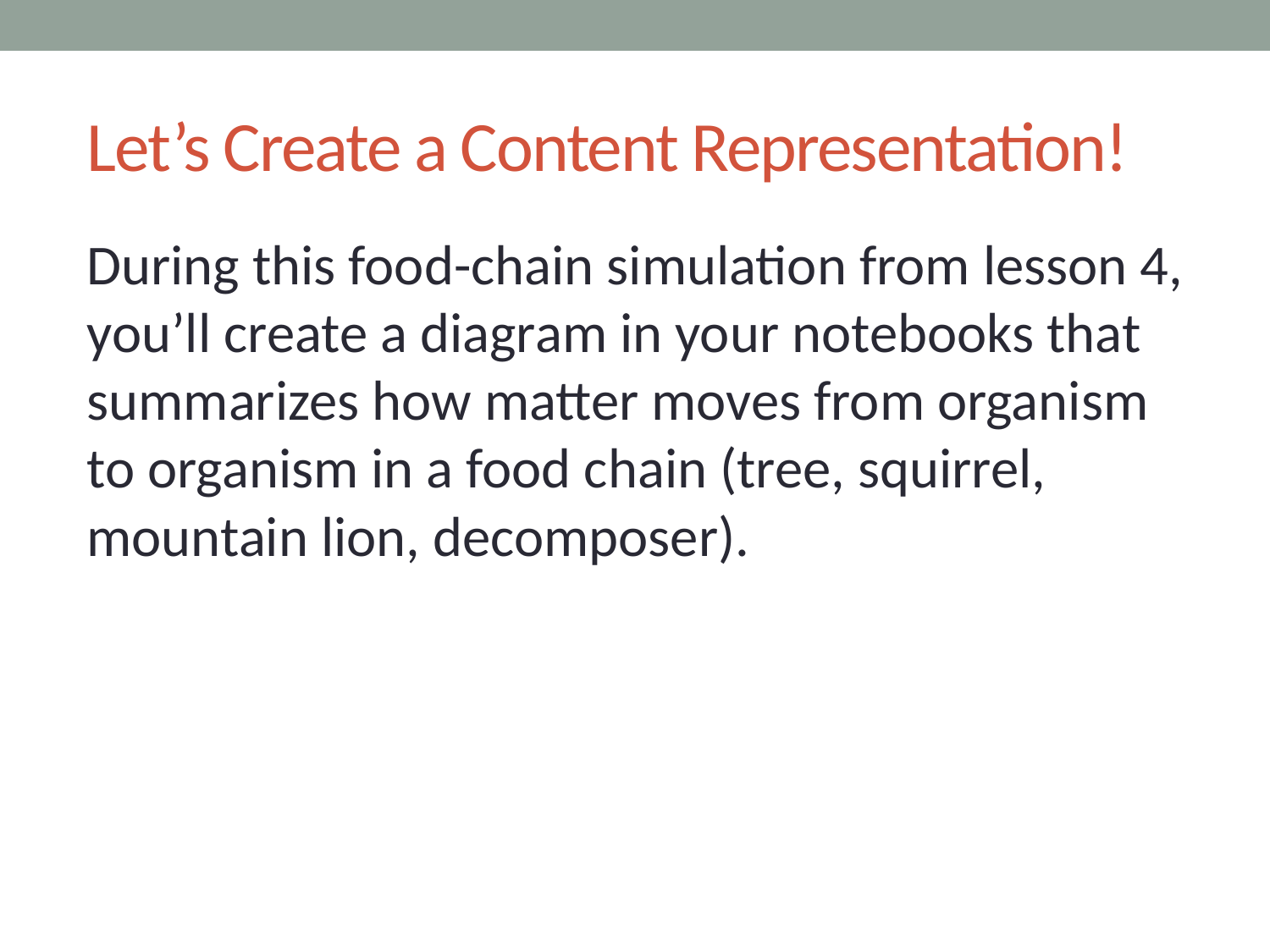

# Let’s Create a Content Representation!
During this food-chain simulation from lesson 4, you’ll create a diagram in your notebooks that summarizes how matter moves from organism to organism in a food chain (tree, squirrel, mountain lion, decomposer).